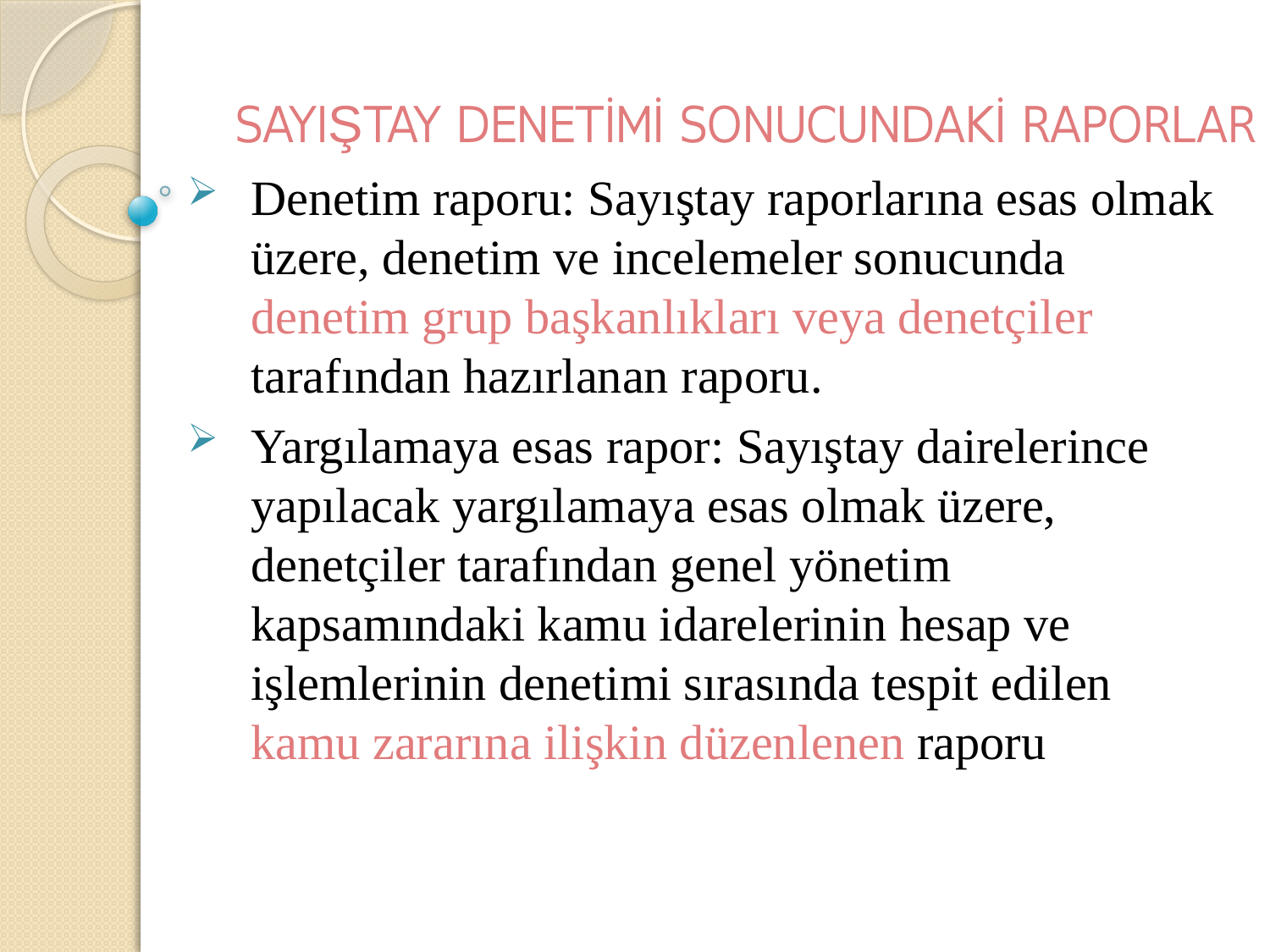

# SAYIŞTAY DENETİMİ SONUCUNDAKİ RAPORLAR
Denetim raporu: Sayıştay raporlarına esas olmak üzere, denetim ve incelemeler sonucunda denetim grup başkanlıkları veya denetçiler tarafından hazırlanan raporu.
Yargılamaya esas rapor: Sayıştay dairelerince yapılacak yargılamaya esas olmak üzere, denetçiler tarafından genel yönetim kapsamındaki kamu idarelerinin hesap ve işlemlerinin denetimi sırasında tespit edilen kamu zararına ilişkin düzenlenen raporu